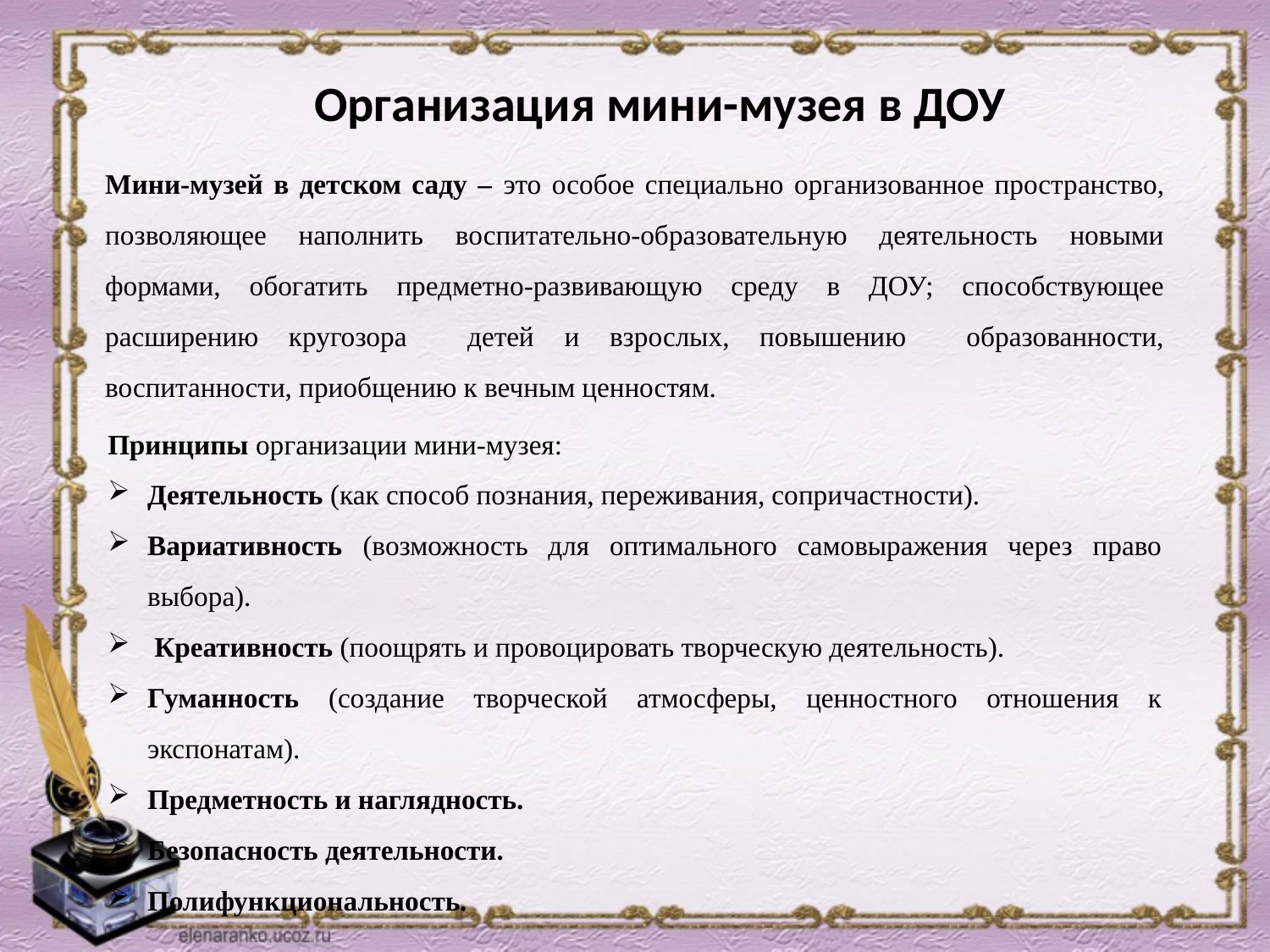

Организация мини-музея в ДОУ
Мини-музей в детском саду – это особое специально организованное пространство, позволяющее наполнить воспитательно-образовательную деятельность новыми формами, обогатить предметно-развивающую среду в ДОУ; способствующее расширению кругозора  детей и взрослых, повышению  образованности, воспитанности, приобщению к вечным ценностям.
Принципы организации мини-музея:
Деятельность (как способ познания, переживания, сопричастности).
Вариативность (возможность для оптимального самовыражения через право выбора).
 Креативность (поощрять и провоцировать творческую деятельность).
Гуманность (создание творческой атмосферы, ценностного отношения к экспонатам).
Предметность и наглядность.
Безопасность деятельности.
Полифункциональность.